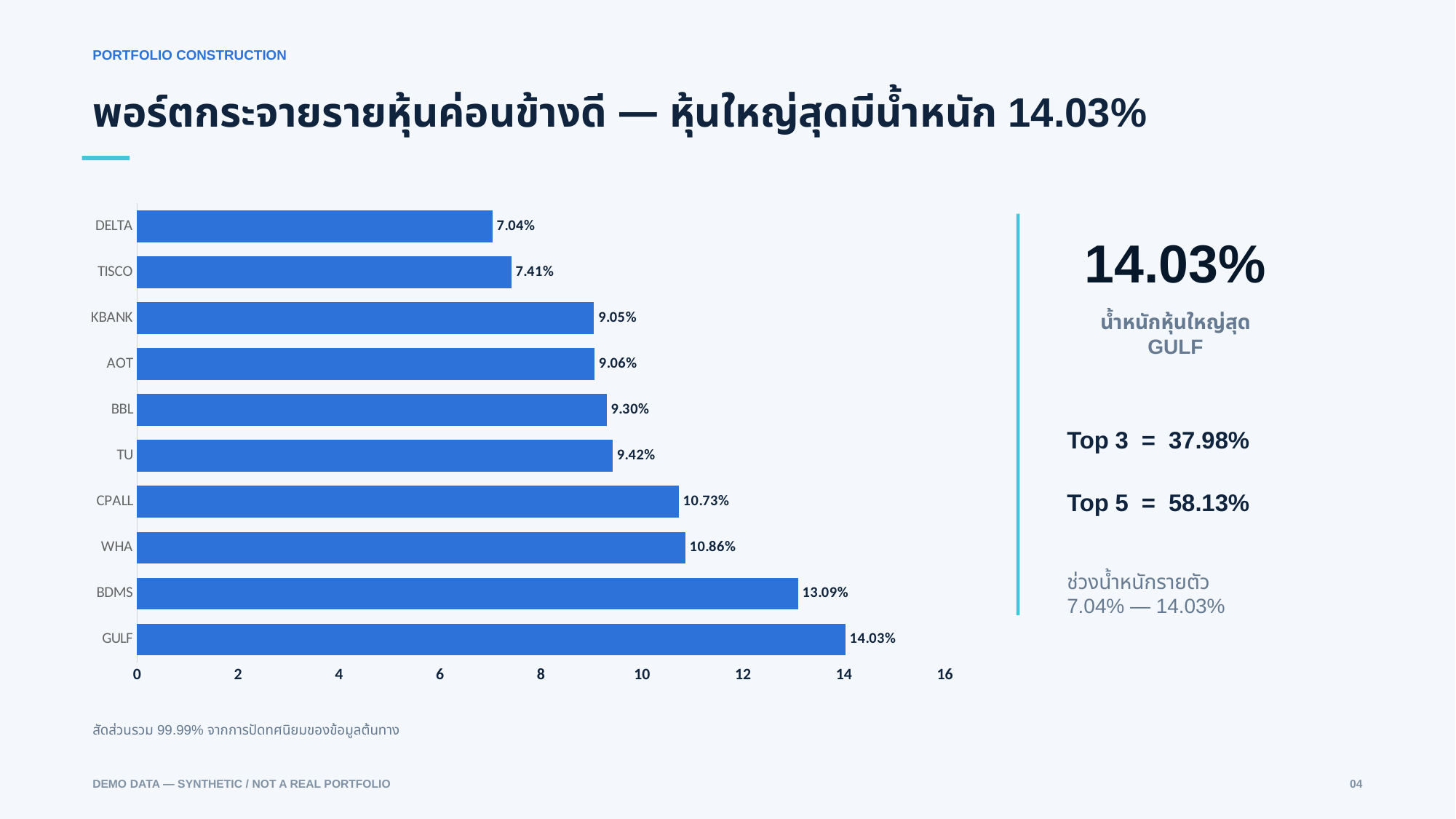

PORTFOLIO CONSTRUCTION
พอร์ตกระจายรายหุ้นค่อนข้างดี — หุ้นใหญ่สุดมีน้ำหนัก 14.03%

### Chart

| Category |  |
|---|---|
| GULF | 14.03 |
| BDMS | 13.09 |
| WHA | 10.86 |
| CPALL | 10.73 |
| TU | 9.42 |
| BBL | 9.3 |
| AOT | 9.06 |
| KBANK | 9.05 |
| TISCO | 7.41 |
| DELTA | 7.04 |
14.03%
น้ำหนักหุ้นใหญ่สุด
GULF
Top 3  =  37.98%
Top 5  =  58.13%
ช่วงน้ำหนักรายตัว
7.04% — 14.03%
สัดส่วนรวม 99.99% จากการปัดทศนิยมของข้อมูลต้นทาง
DEMO DATA — SYNTHETIC / NOT A REAL PORTFOLIO
04